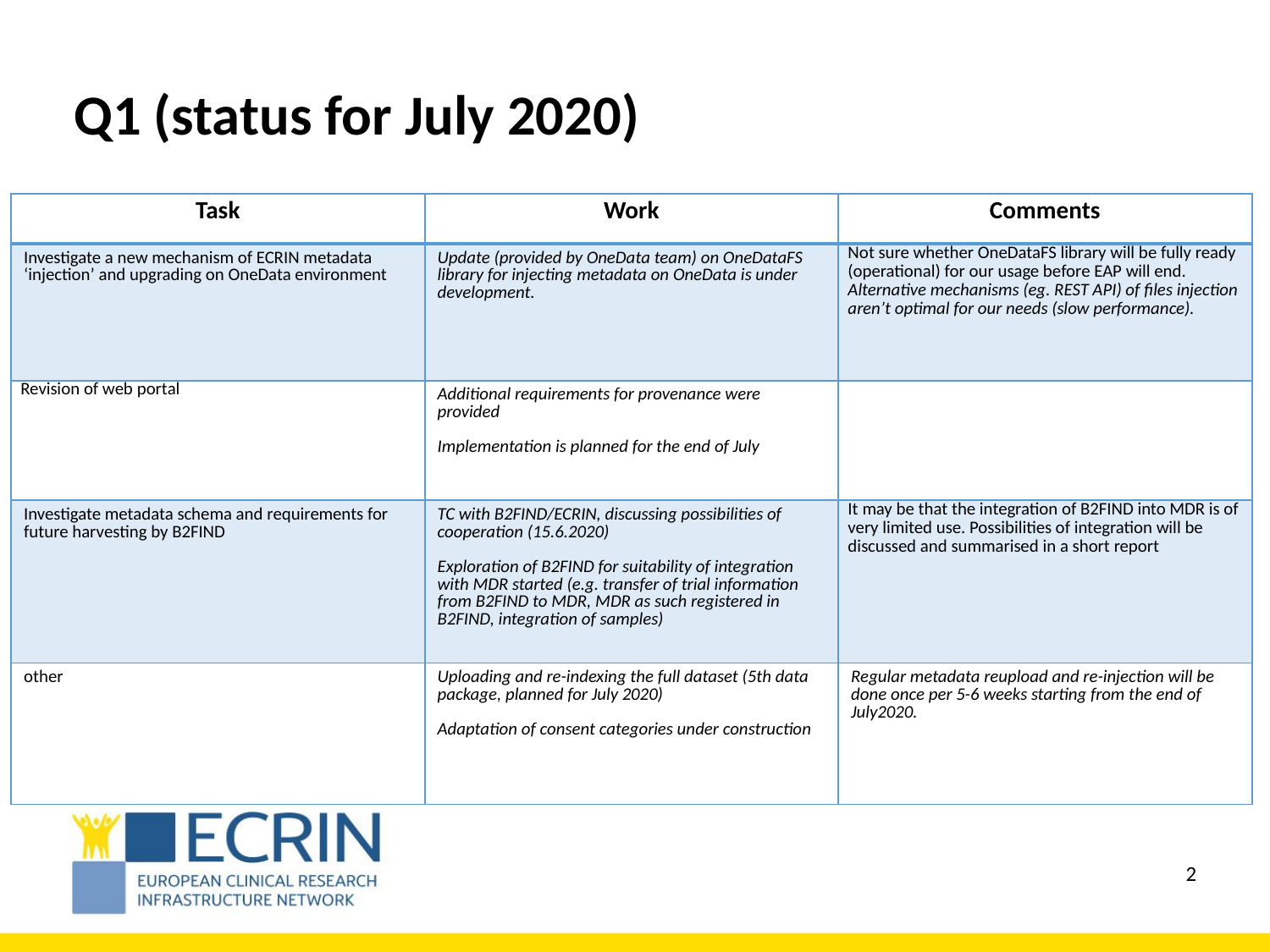

# Q1 (status for July 2020)
| Task | Work | Comments |
| --- | --- | --- |
| Investigate a new mechanism of ECRIN metadata ‘injection’ and upgrading on OneData environment | Update (provided by OneData team) on OneDataFS library for injecting metadata on OneData is under development. | Not sure whether OneDataFS library will be fully ready (operational) for our usage before EAP will end. Alternative mechanisms (eg. REST API) of files injection aren’t optimal for our needs (slow performance). |
| Revision of web portal | Additional requirements for provenance were provided Implementation is planned for the end of July |  |
| Investigate metadata schema and requirements for future harvesting by B2FIND | TC with B2FIND/ECRIN, discussing possibilities of cooperation (15.6.2020) Exploration of B2FIND for suitability of integration with MDR started (e.g. transfer of trial information from B2FIND to MDR, MDR as such registered in B2FIND, integration of samples) | It may be that the integration of B2FIND into MDR is of very limited use. Possibilities of integration will be discussed and summarised in a short report |
| other | Uploading and re-indexing the full dataset (5th data package, planned for July 2020) Adaptation of consent categories under construction | Regular metadata reupload and re-injection will be done once per 5-6 weeks starting from the end of July2020. |
2